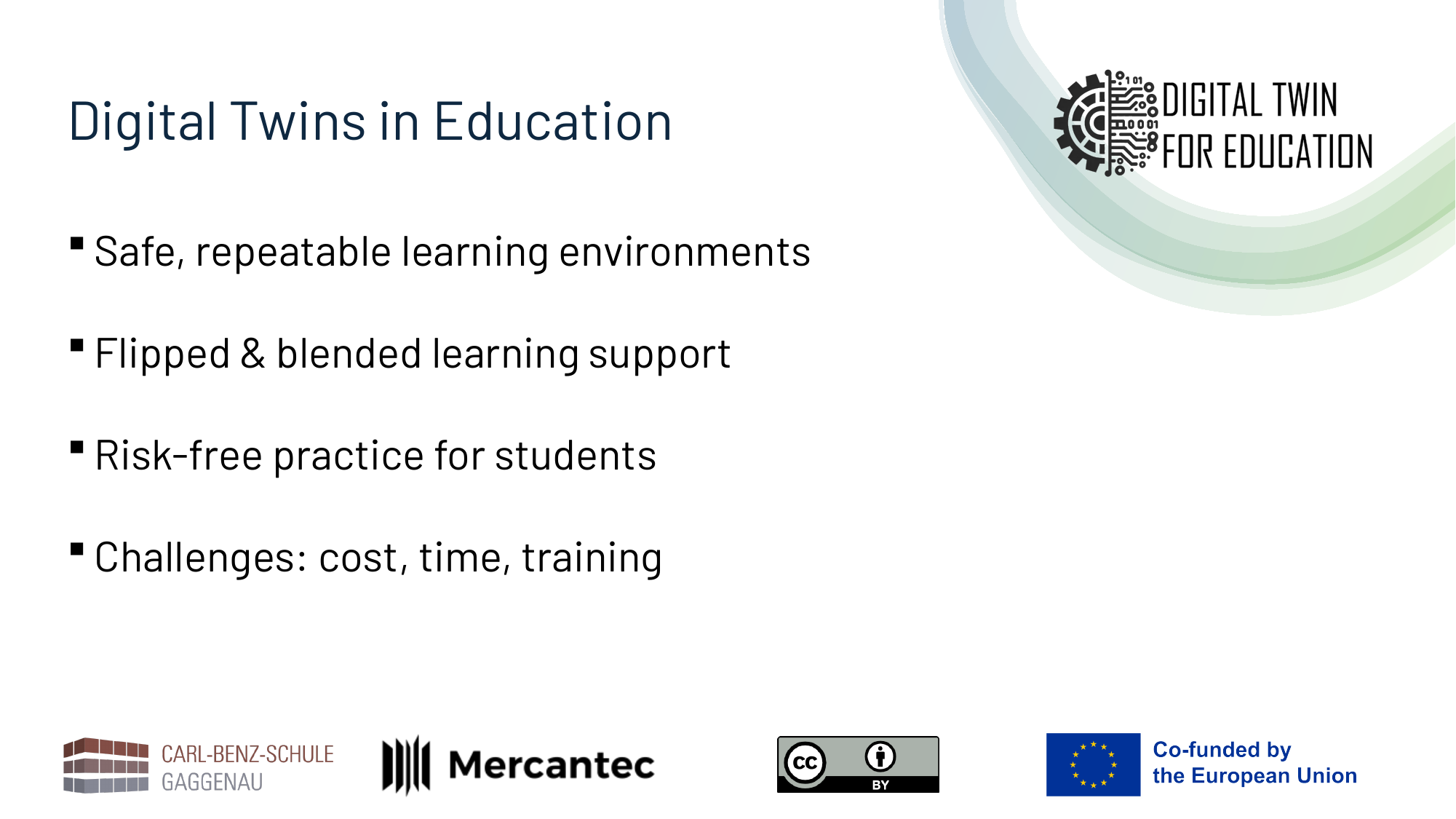

# Digital Twins in Education
Safe, repeatable learning environments

Flipped & blended learning support

Risk-free practice for students

Challenges: cost, time, training